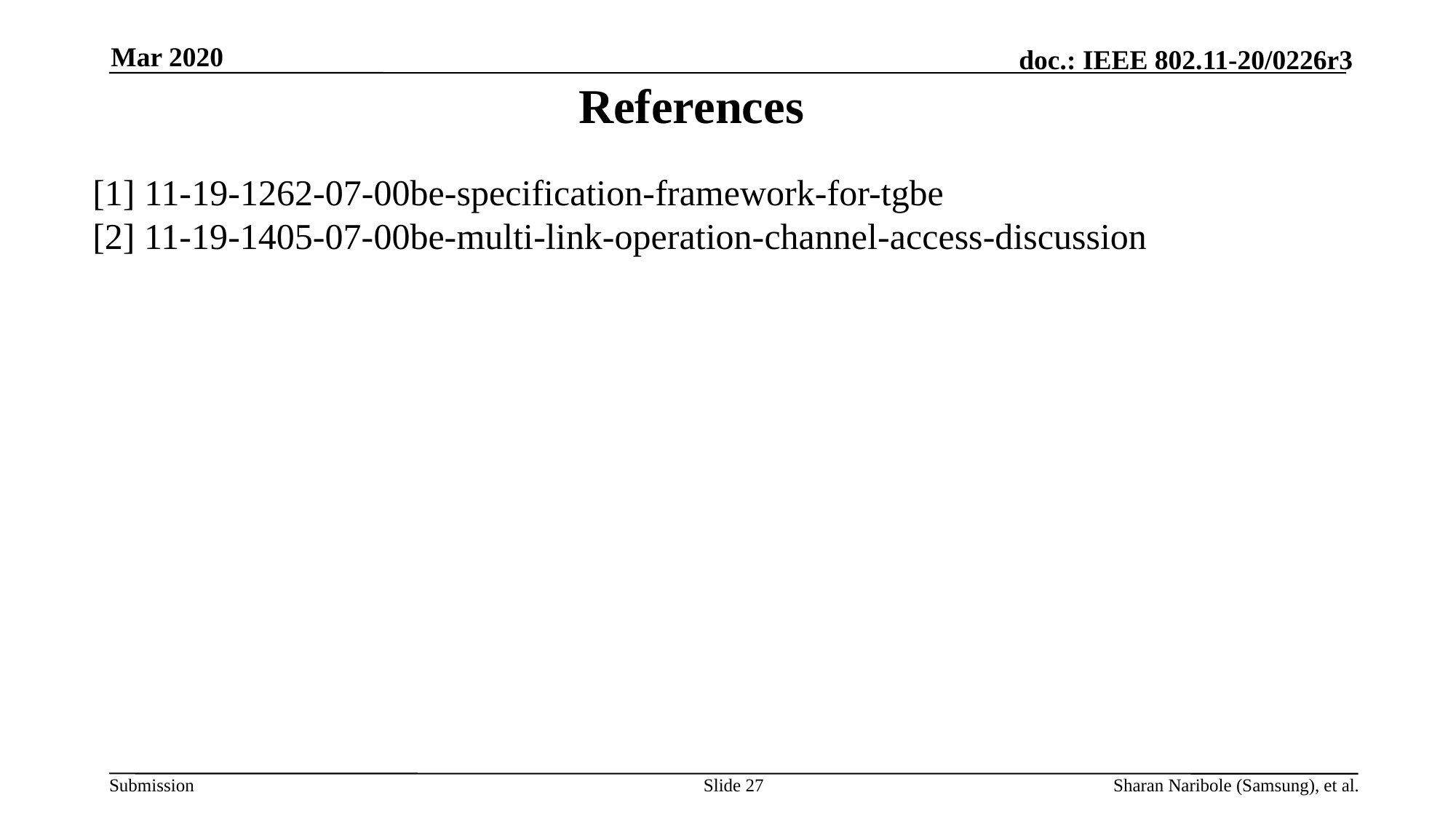

Mar 2020
# References
[1] 11-19-1262-07-00be-specification-framework-for-tgbe
[2] 11-19-1405-07-00be-multi-link-operation-channel-access-discussion
Slide 27
Sharan Naribole (Samsung), et al.